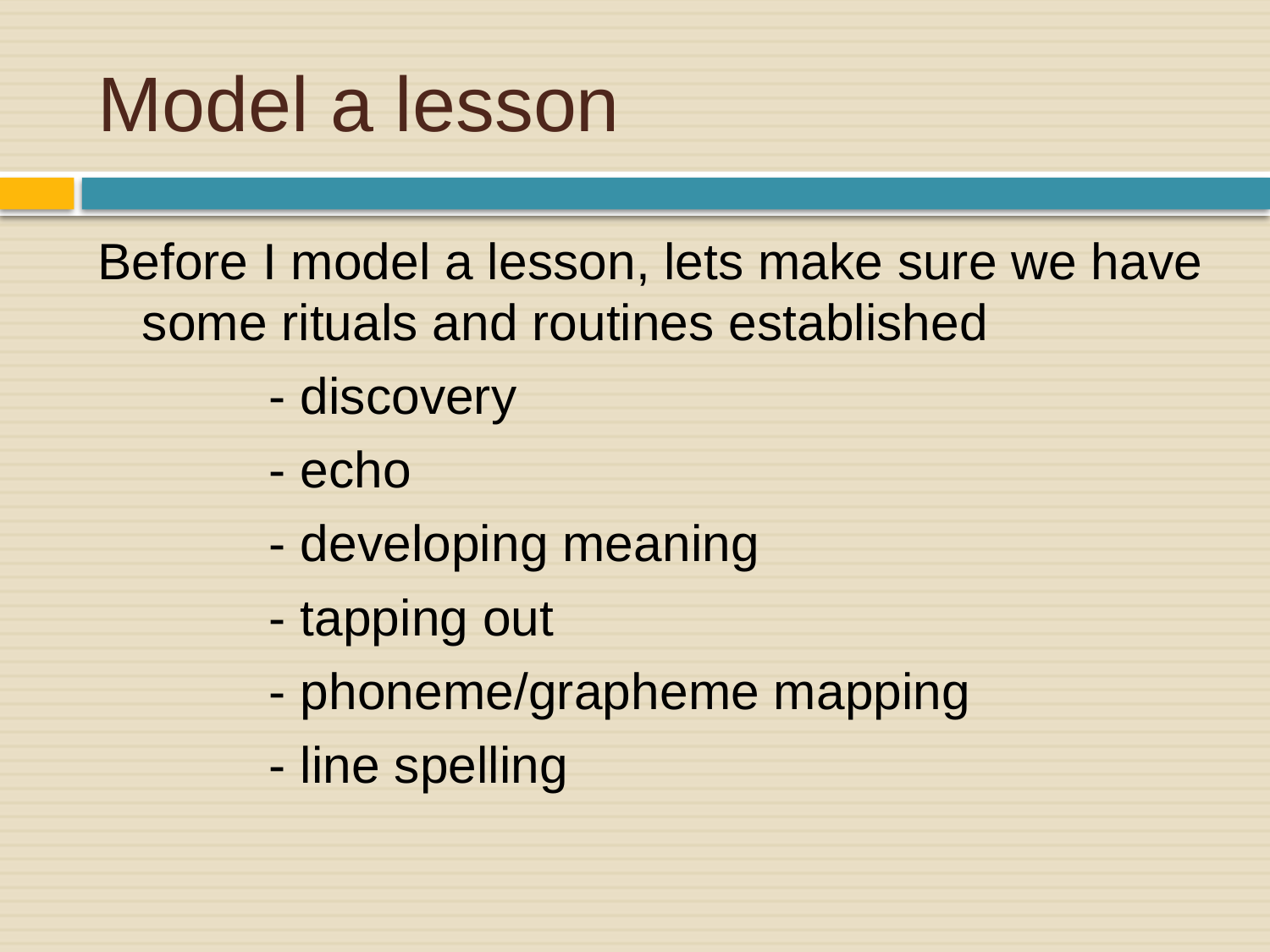

# Model a lesson
Before I model a lesson, lets make sure we have some rituals and routines established
		- discovery
		- echo
		- developing meaning
		- tapping out
		- phoneme/grapheme mapping
		- line spelling